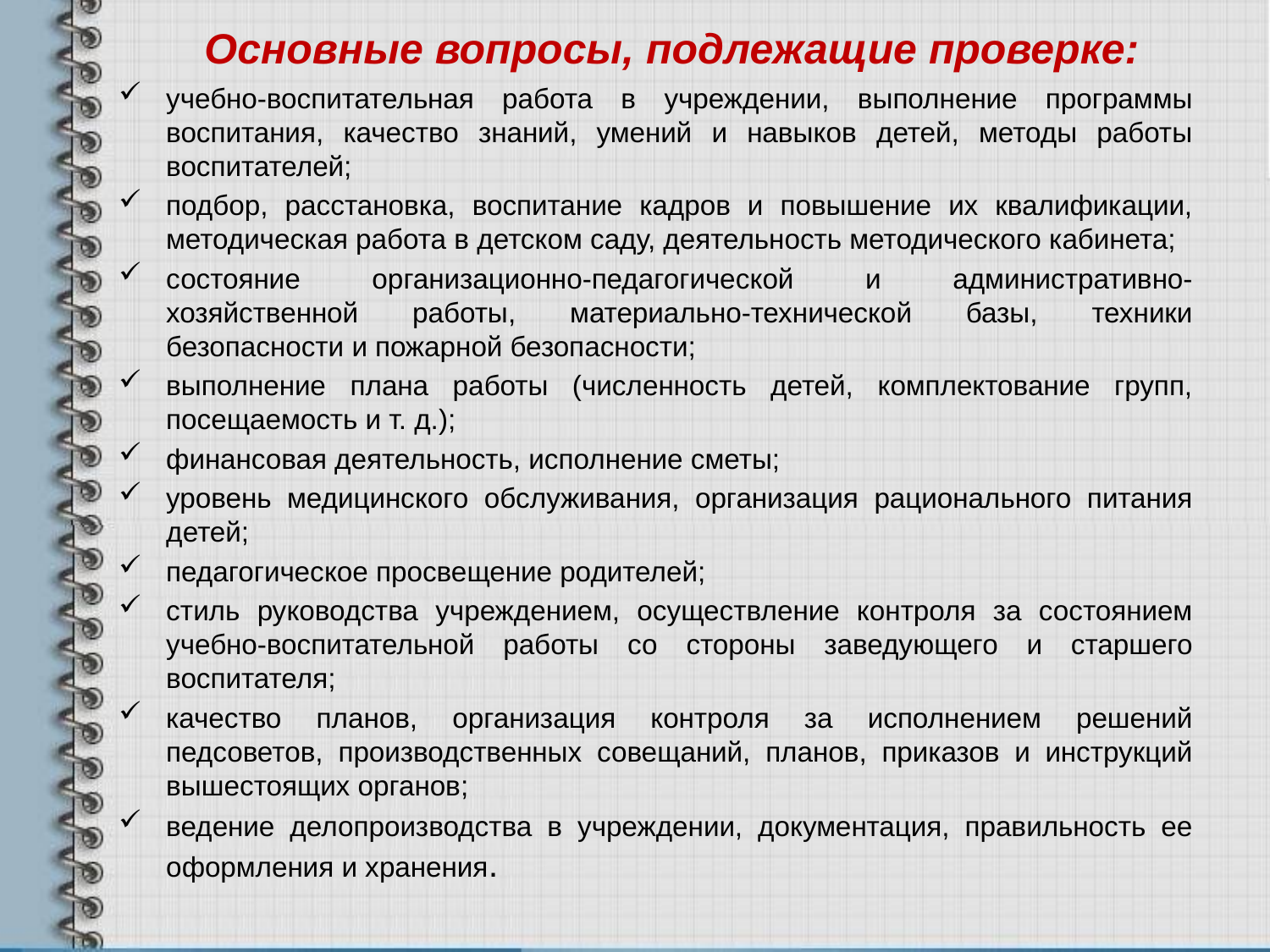

# Основные вопросы, подлежащие проверке:
учебно-воспитательная работа в учреждении, выполнение программы воспитания, качество знаний, умений и навыков детей, методы работы воспитателей;
подбор, расстановка, воспитание кадров и повышение их квалификации, методическая работа в детском саду, деятельность методического кабинета;
состояние организационно-педагогической и административно-хозяйственной работы, материально-технической базы, техники безопасности и пожарной безопасности;
выполнение плана работы (численность детей, комплектование групп, посещаемость и т. д.);
финансовая деятельность, исполнение сметы;
уровень медицинского обслуживания, организация рационального питания детей;
педагогическое просвещение родителей;
стиль руководства учреждением, осуществление контроля за состоянием учебно-воспитательной работы со стороны заведующего и старшего воспитателя;
качество планов, организация контроля за исполнением решений педсоветов, производственных совещаний, планов, приказов и инструкций вышестоящих органов;
ведение делопроизводства в учреждении, документация, правильность ее оформления и хранения.